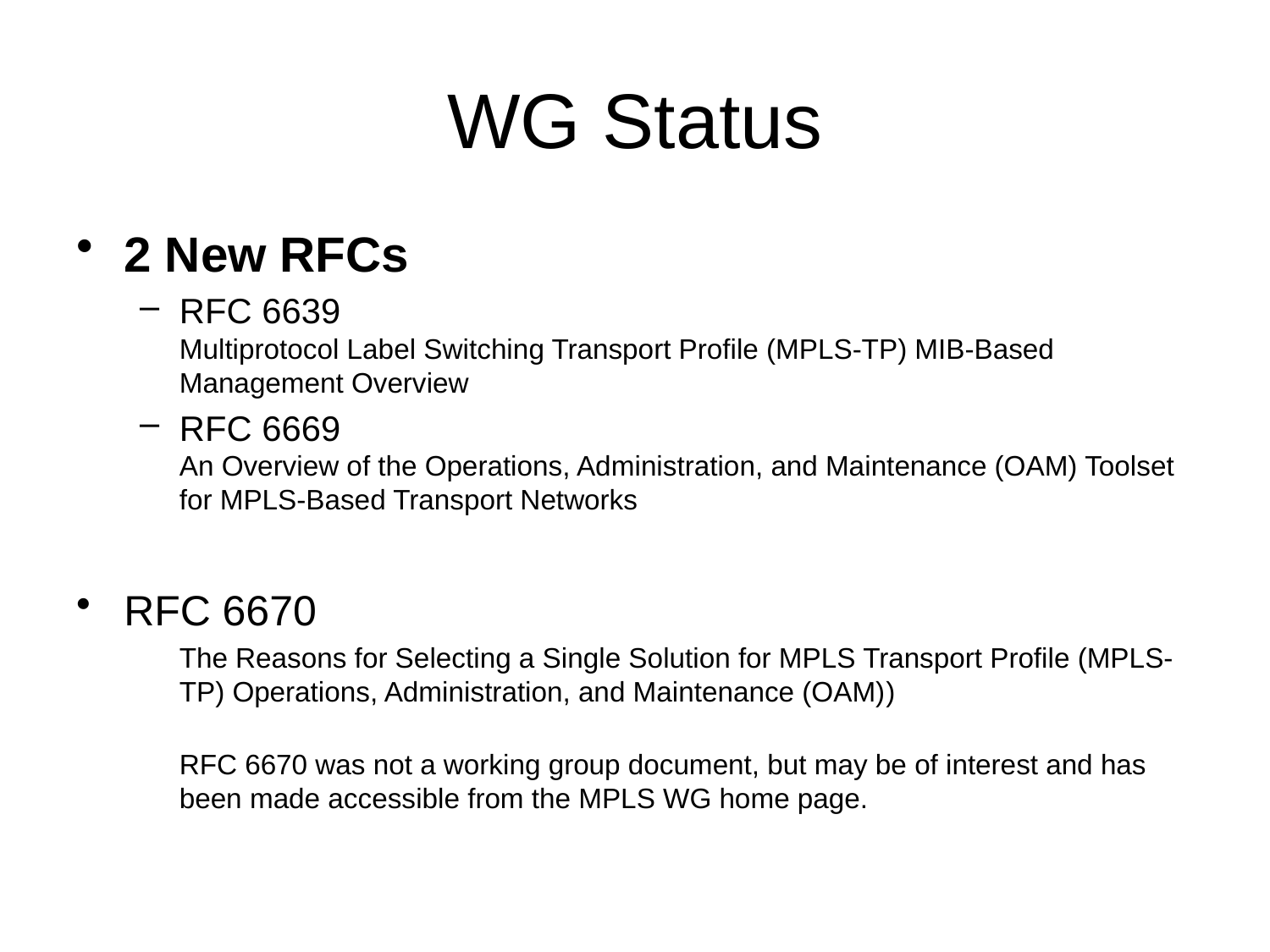

# WG Status
2 New RFCs
RFC 6639
Multiprotocol Label Switching Transport Profile (MPLS-TP) MIB-Based Management Overview
RFC 6669
An Overview of the Operations, Administration, and Maintenance (OAM) Toolset for MPLS-Based Transport Networks

RFC 6670
	The Reasons for Selecting a Single Solution for MPLS Transport Profile (MPLS-TP) Operations, Administration, and Maintenance (OAM))
	RFC 6670 was not a working group document, but may be of interest and has been made accessible from the MPLS WG home page.